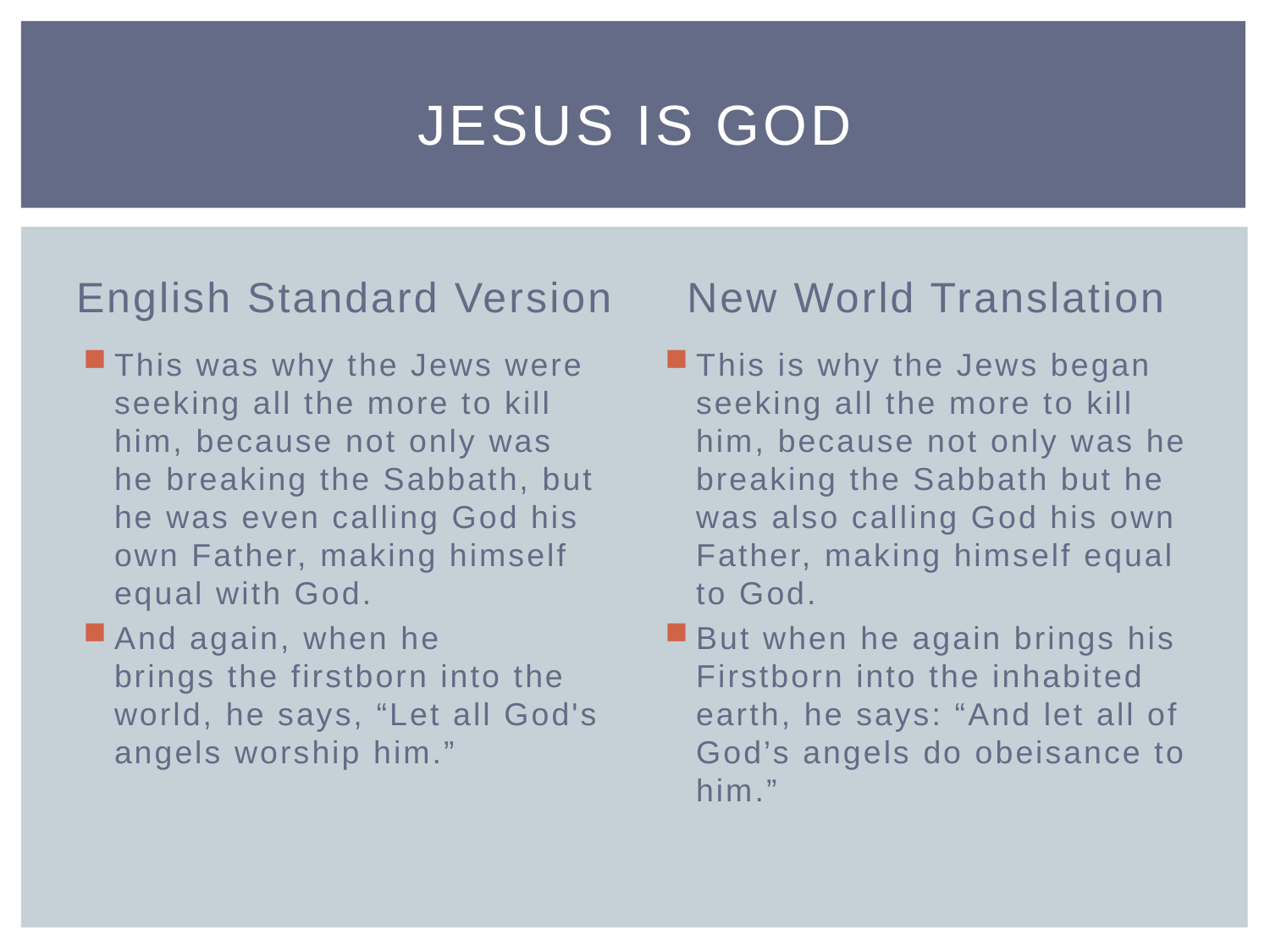

# Jesus is god
English Standard Version
New World Translation
This was why the Jews were seeking all the more to kill him, because not only was he breaking the Sabbath, but he was even calling God his own Father, making himself equal with God.
And again, when he brings the firstborn into the world, he says, “Let all God's angels worship him.”
This is why the Jews began seeking all the more to kill him, because not only was he breaking the Sabbath but he was also calling God his own Father, making himself equal to God.
But when he again brings his Firstborn into the inhabited earth, he says: “And let all of God’s angels do obeisance to him.”